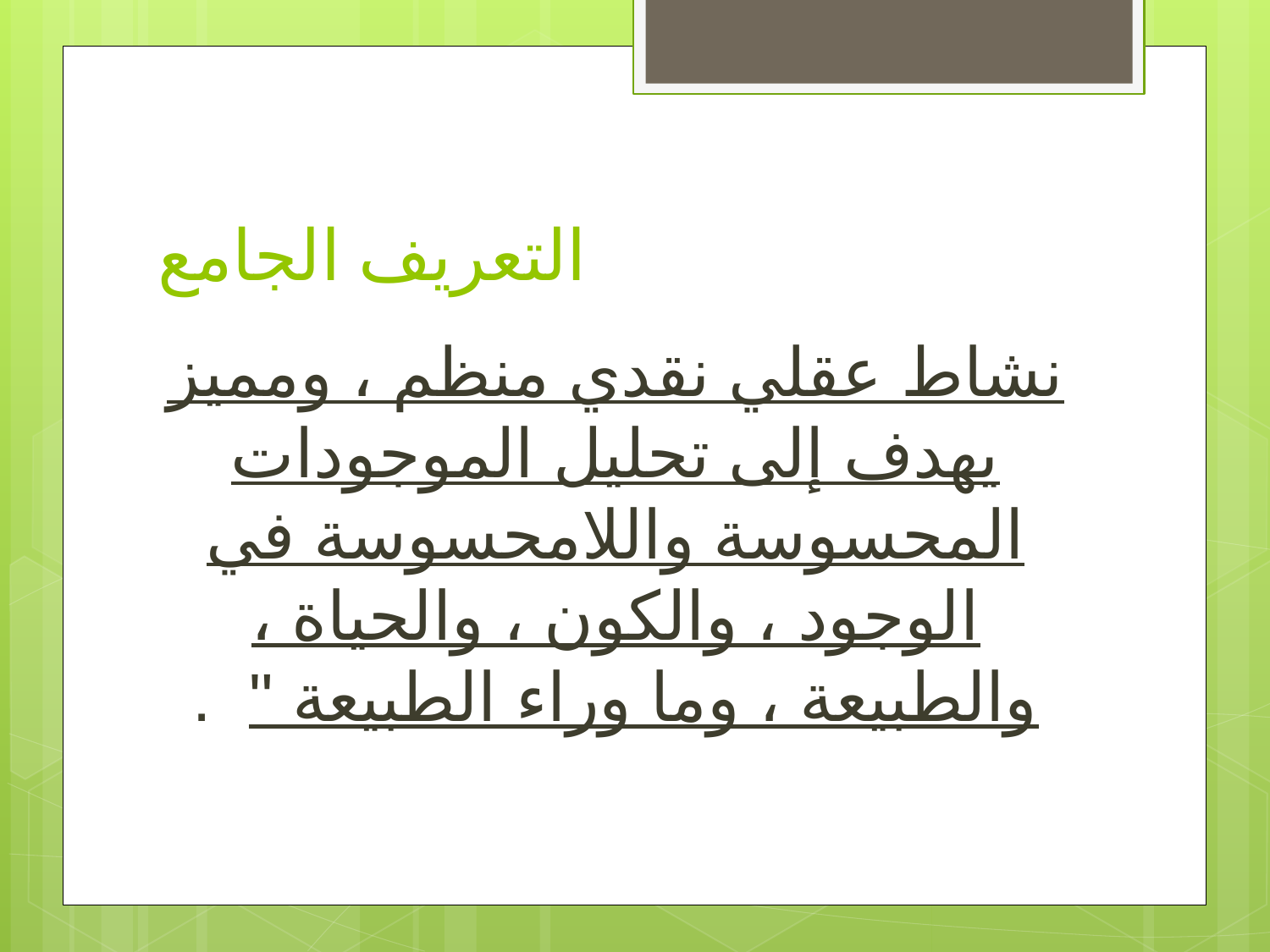

# التعريف الجامع
نشاط عقلي نقدي منظم ، ومميز يهدف إلى تحليل الموجودات المحسوسة واللامحسوسة في الوجود ، والكون ، والحياة ، والطبيعة ، وما وراء الطبيعة "  .